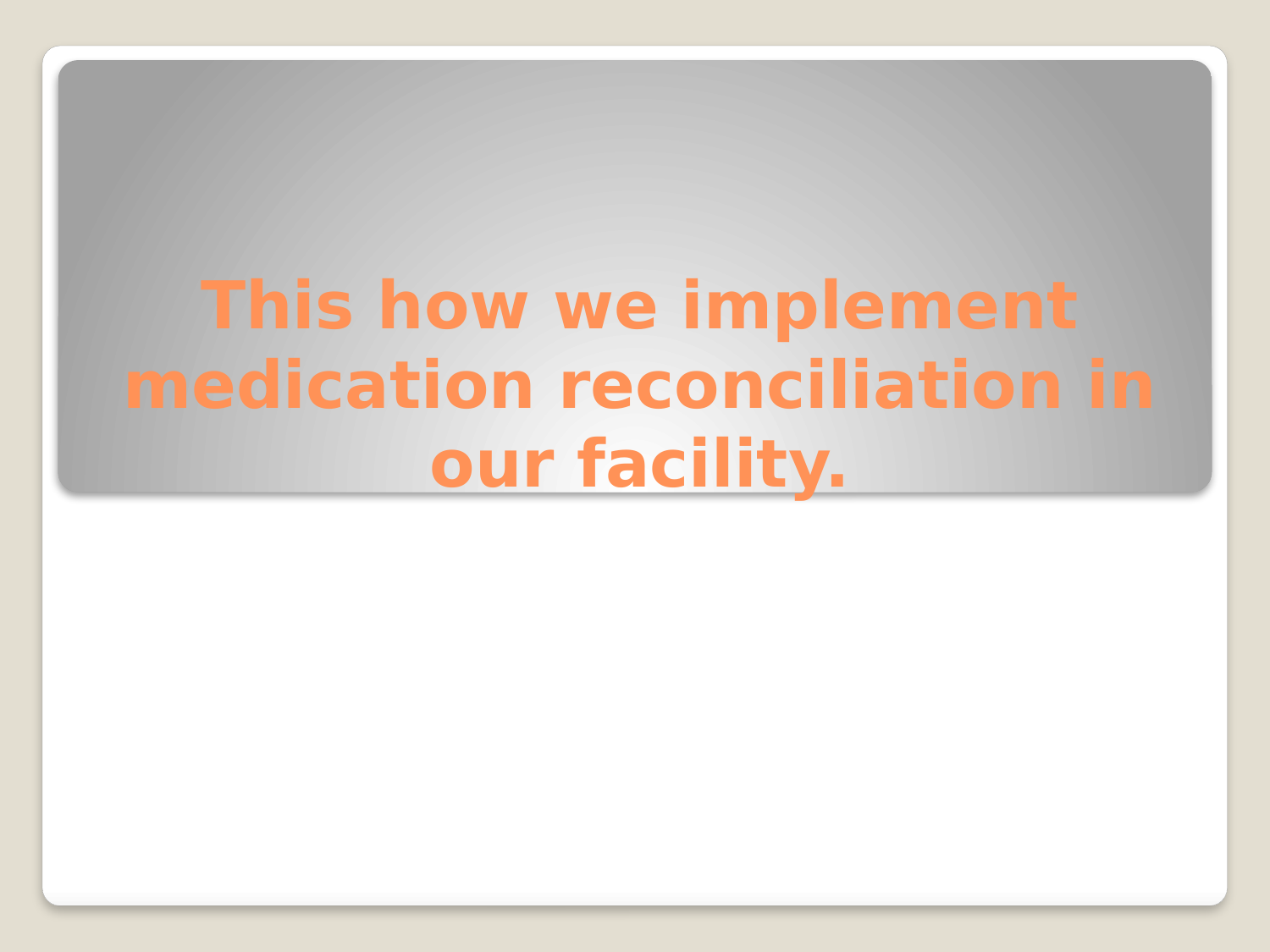

# This how we implement medication reconciliation in our facility.